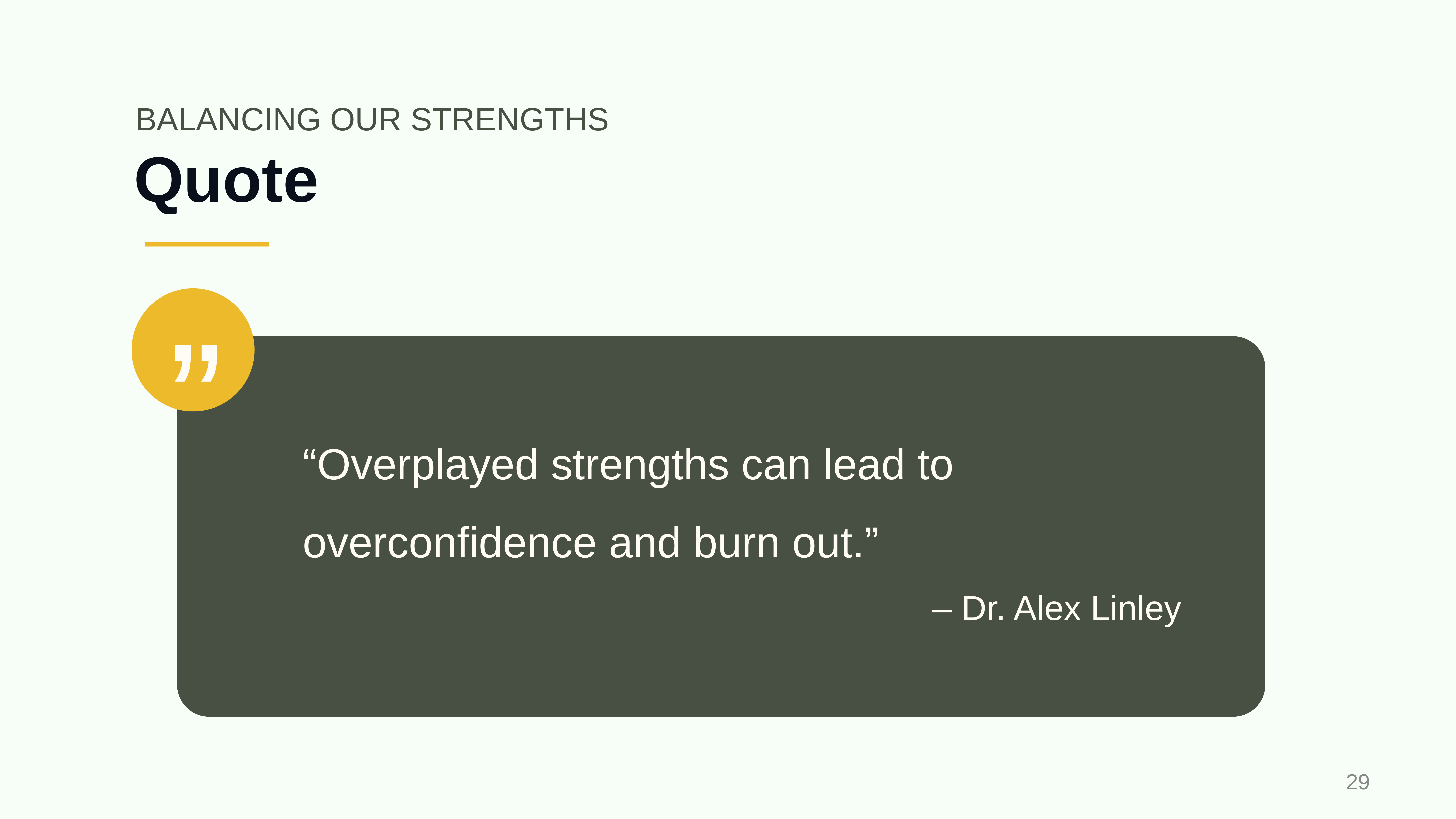

BALANCING OUR STRENGTHS
# Quote

”

“Overplayed strengths can lead to overconfidence and burn out.”
– Dr. Alex Linley
29